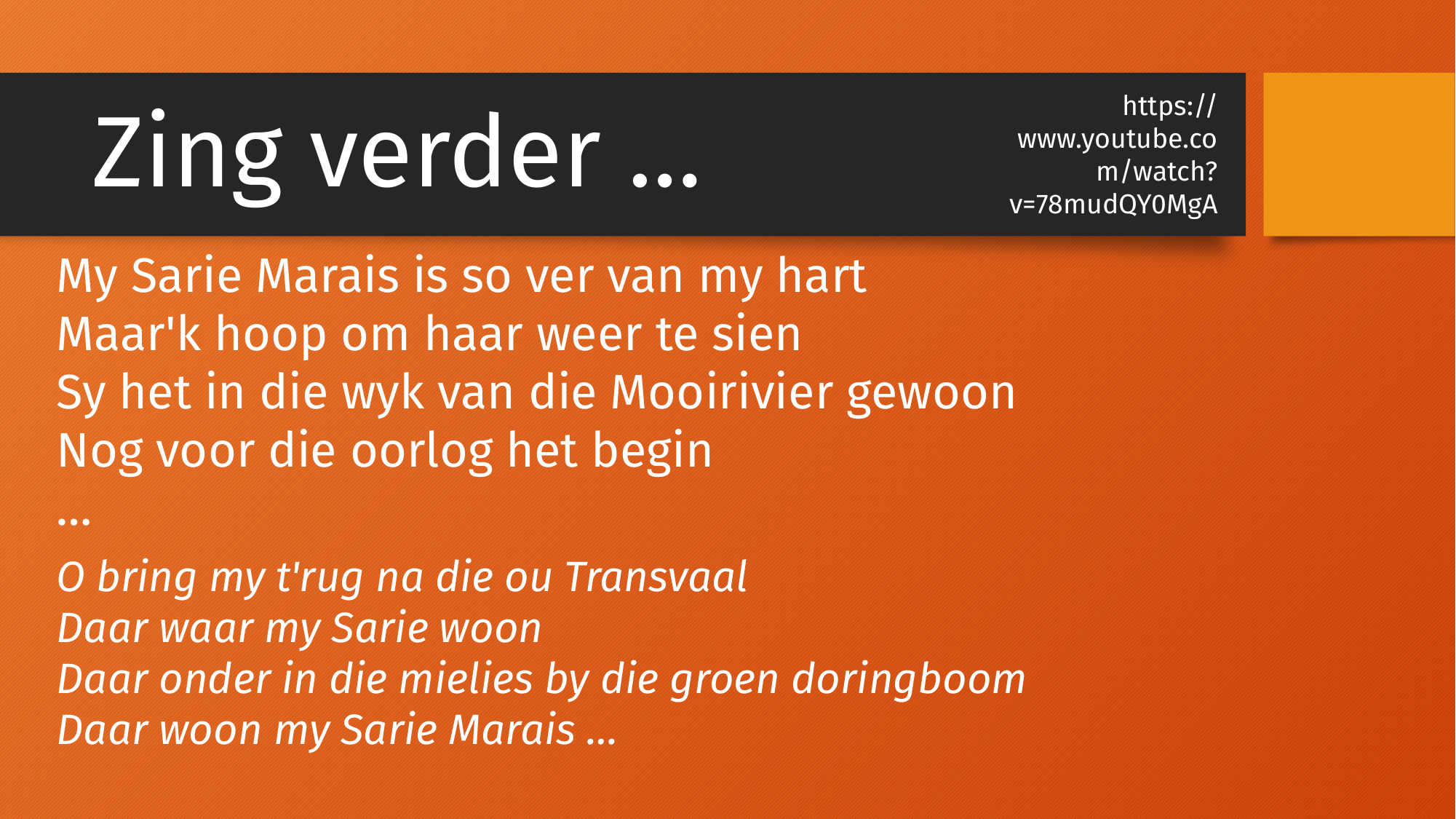

https://www.youtube.com/watch?v=78mudQY0MgA
# Zing verder …
My Sarie Marais is so ver van my hart
Maar'k hoop om haar weer te sien
Sy het in die wyk van die Mooirivier gewoon
Nog voor die oorlog het begin
…
O bring my t'rug na die ou Transvaal
Daar waar my Sarie woon
Daar onder in die mielies by die groen doringboom
Daar woon my Sarie Marais …